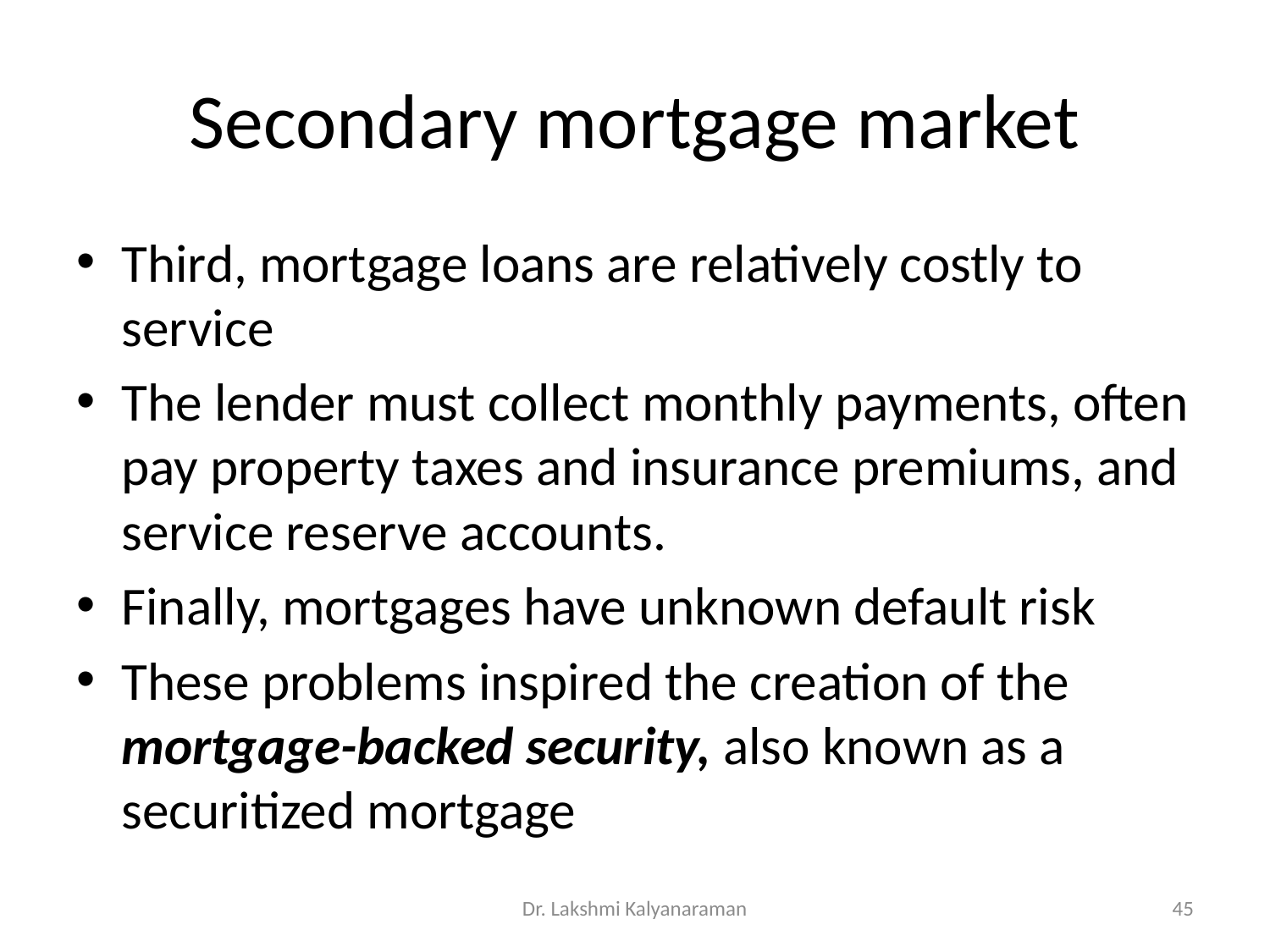

# Secondary mortgage market
Third, mortgage loans are relatively costly to service
The lender must collect monthly payments, often pay property taxes and insurance premiums, and service reserve accounts.
Finally, mortgages have unknown default risk
These problems inspired the creation of the mortgage-backed security, also known as a securitized mortgage

Dr. Lakshmi Kalyanaraman
45